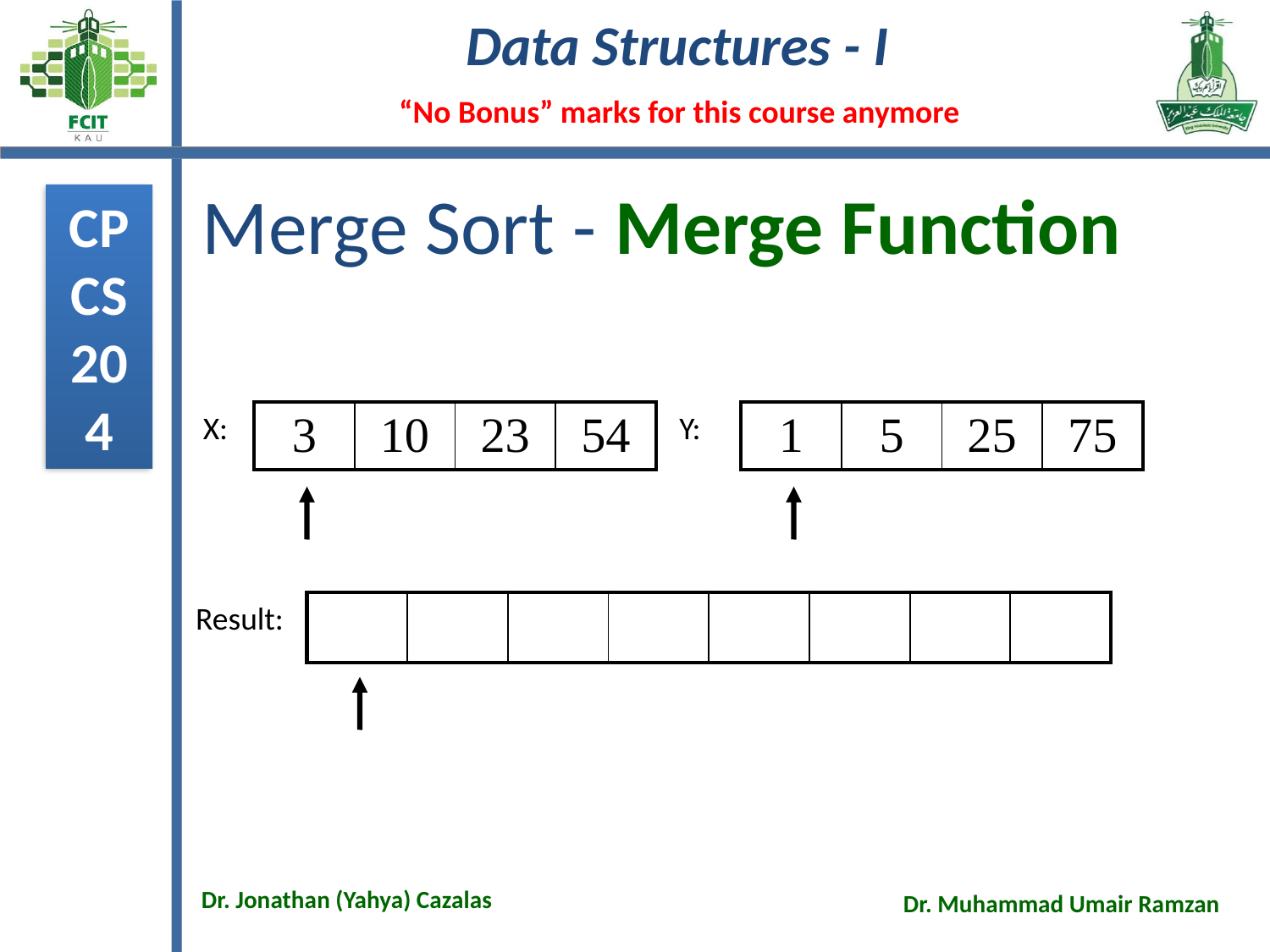

# Merge Sort - Merge Function
X:
| 3 | 10 | 23 | 54 |
| --- | --- | --- | --- |
Y:
| 1 | 5 | 25 | 75 |
| --- | --- | --- | --- |

|  |  |  |  |  |  |  |  |
| --- | --- | --- | --- | --- | --- | --- | --- |
Result: